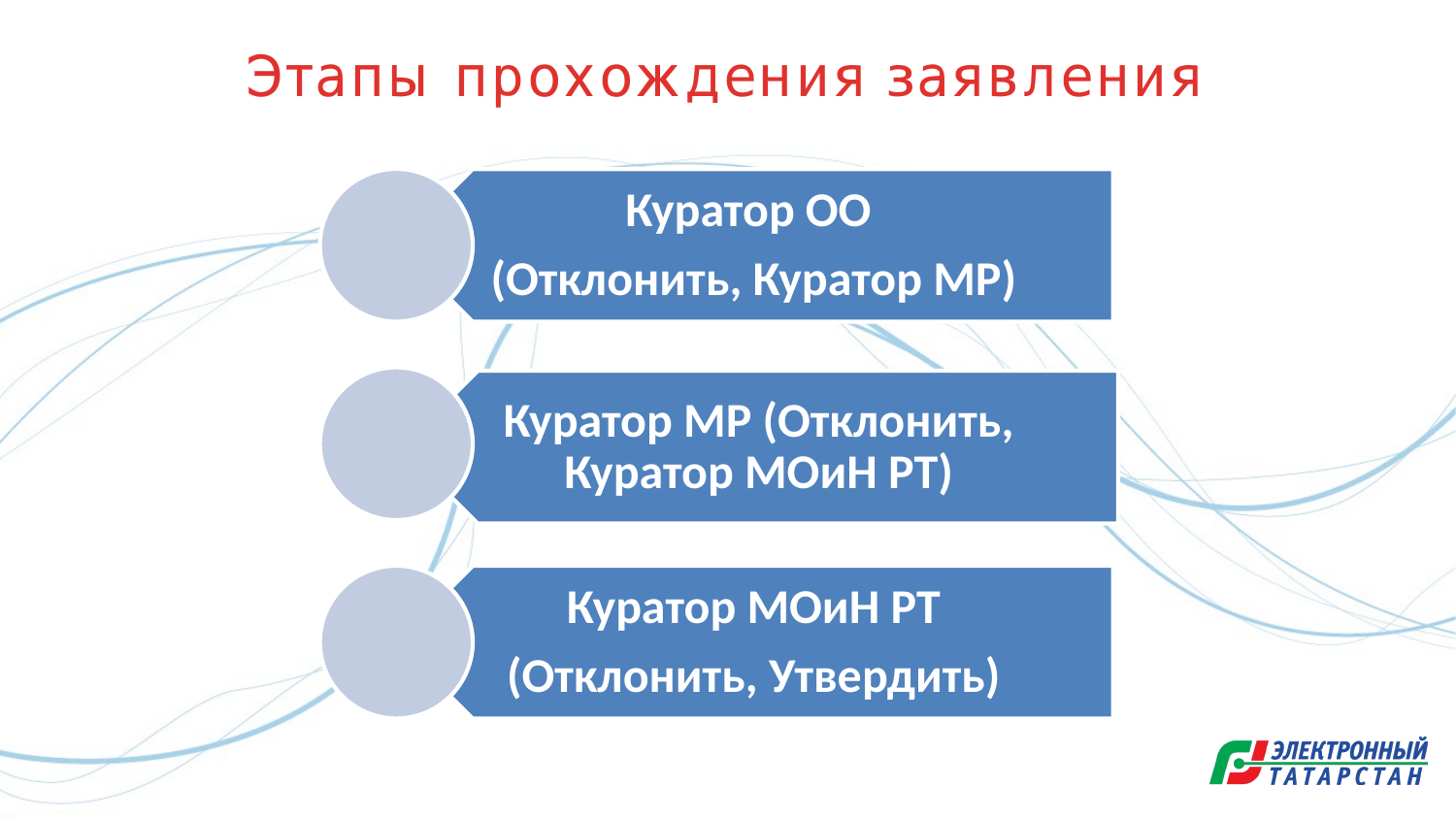

# Этапы прохождения заявления
Куратор ОО
(Отклонить, Куратор МР)
Куратор МР (Отклонить, Куратор МОиН РТ)
Куратор МОиН РТ
(Отклонить, Утвердить)